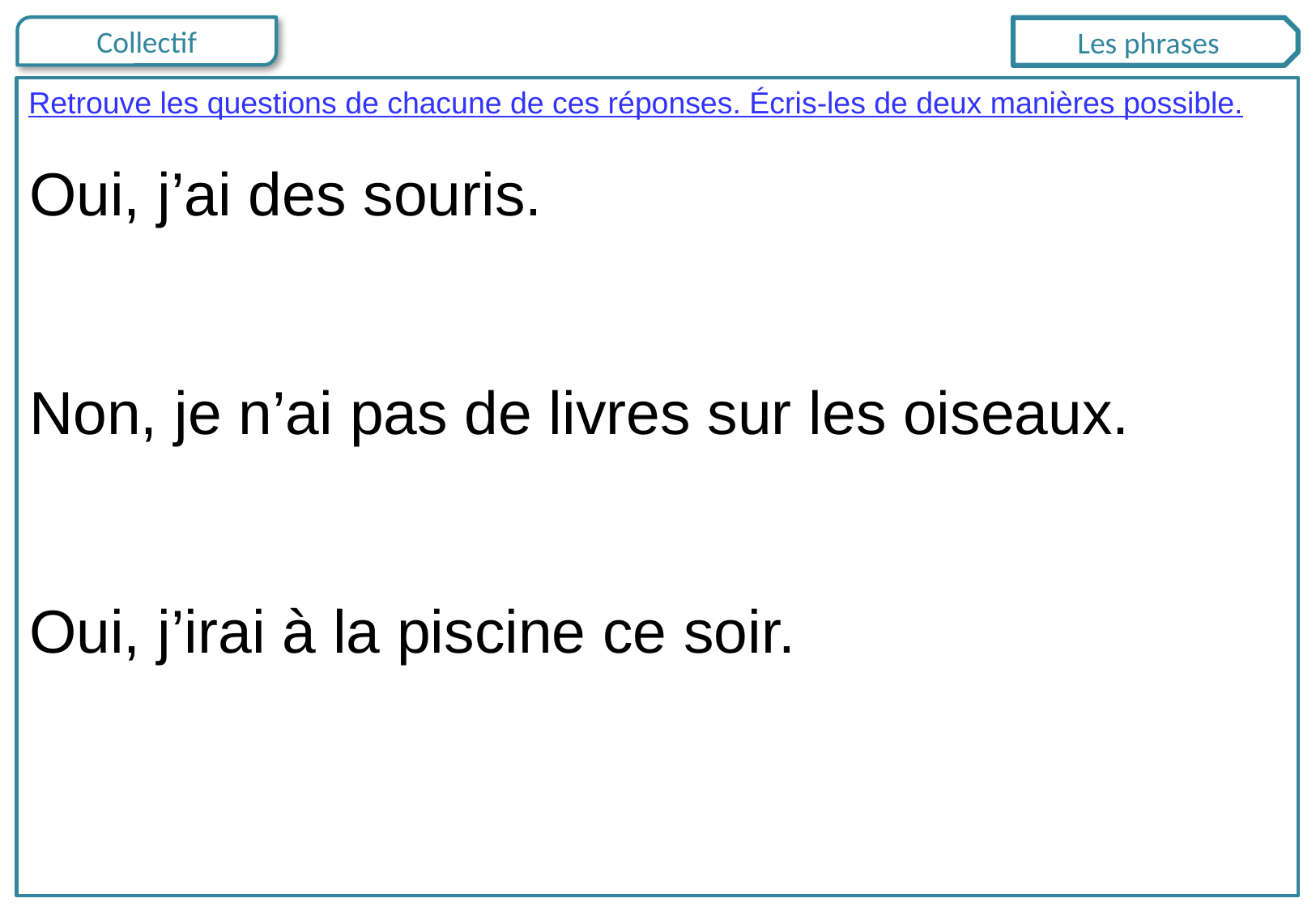

Les phrases
Retrouve les questions de chacune de ces réponses. Écris-les de deux manières possible.
Oui, j’ai des souris.

Non, je n’ai pas de livres sur les oiseaux.

Oui, j’irai à la piscine ce soir.